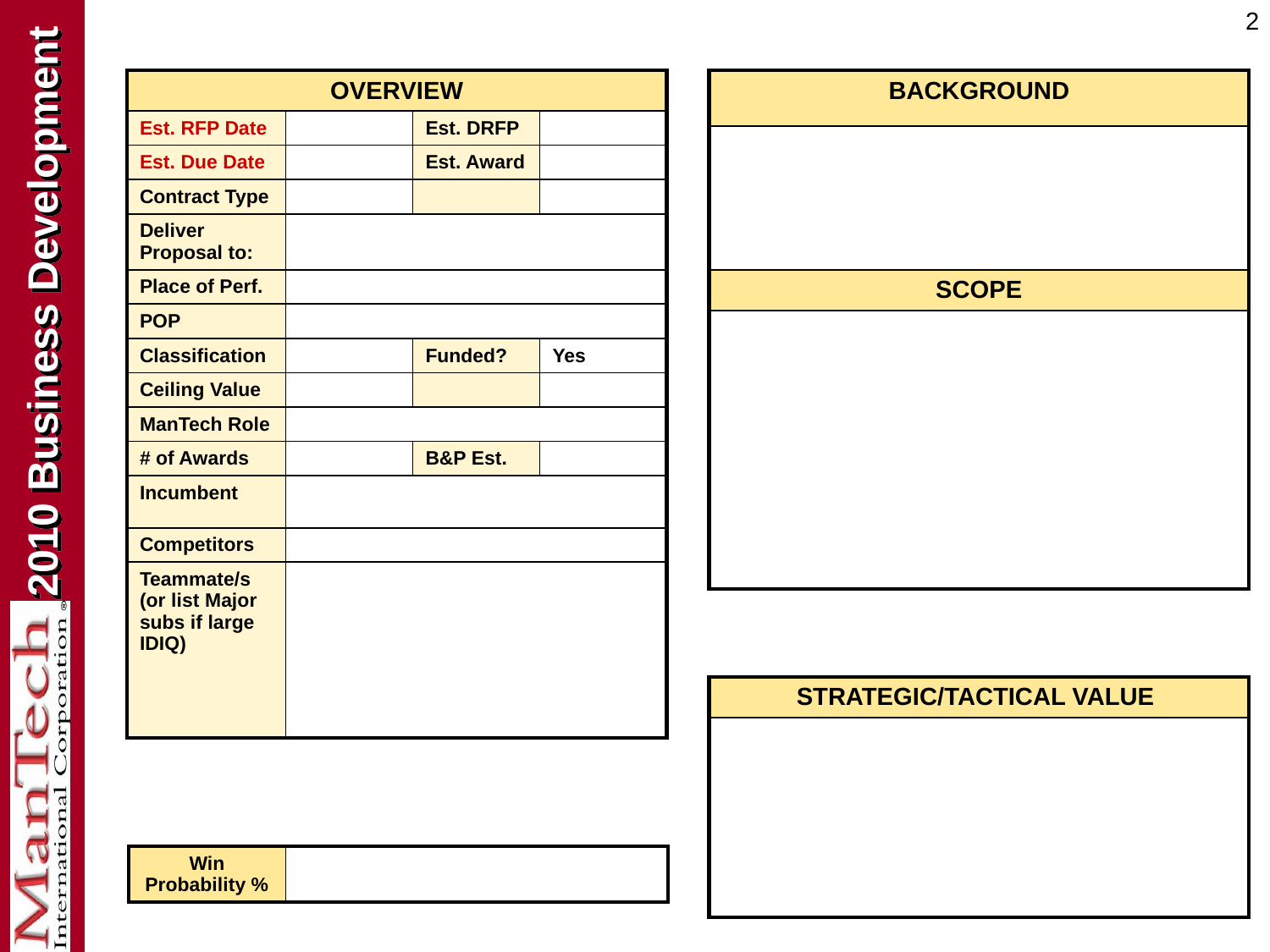

2
| OVERVIEW |  |  |  |
| --- | --- | --- | --- |
| Est. RFP Date |  | Est. DRFP |  |
| Est. Due Date |  | Est. Award |  |
| Contract Type |  |  |  |
| Deliver Proposal to: |  |  |  |
| Place of Perf. |  |  |  |
| POP |  |  |  |
| Classification |  | Funded? | Yes |
| Ceiling Value |  |  |  |
| ManTech Role |  |  |  |
| # of Awards |  | B&P Est. |  |
| Incumbent |  |  |  |
| Competitors |  |  |  |
| Teammate/s (or list Major subs if large IDIQ) |  |  |  |
| BACKGROUND |
| --- |
|  |
| SCOPE |
|  |
| STRATEGIC/TACTICAL VALUE |
| --- |
|  |
| Win Probability % |  |
| --- | --- |